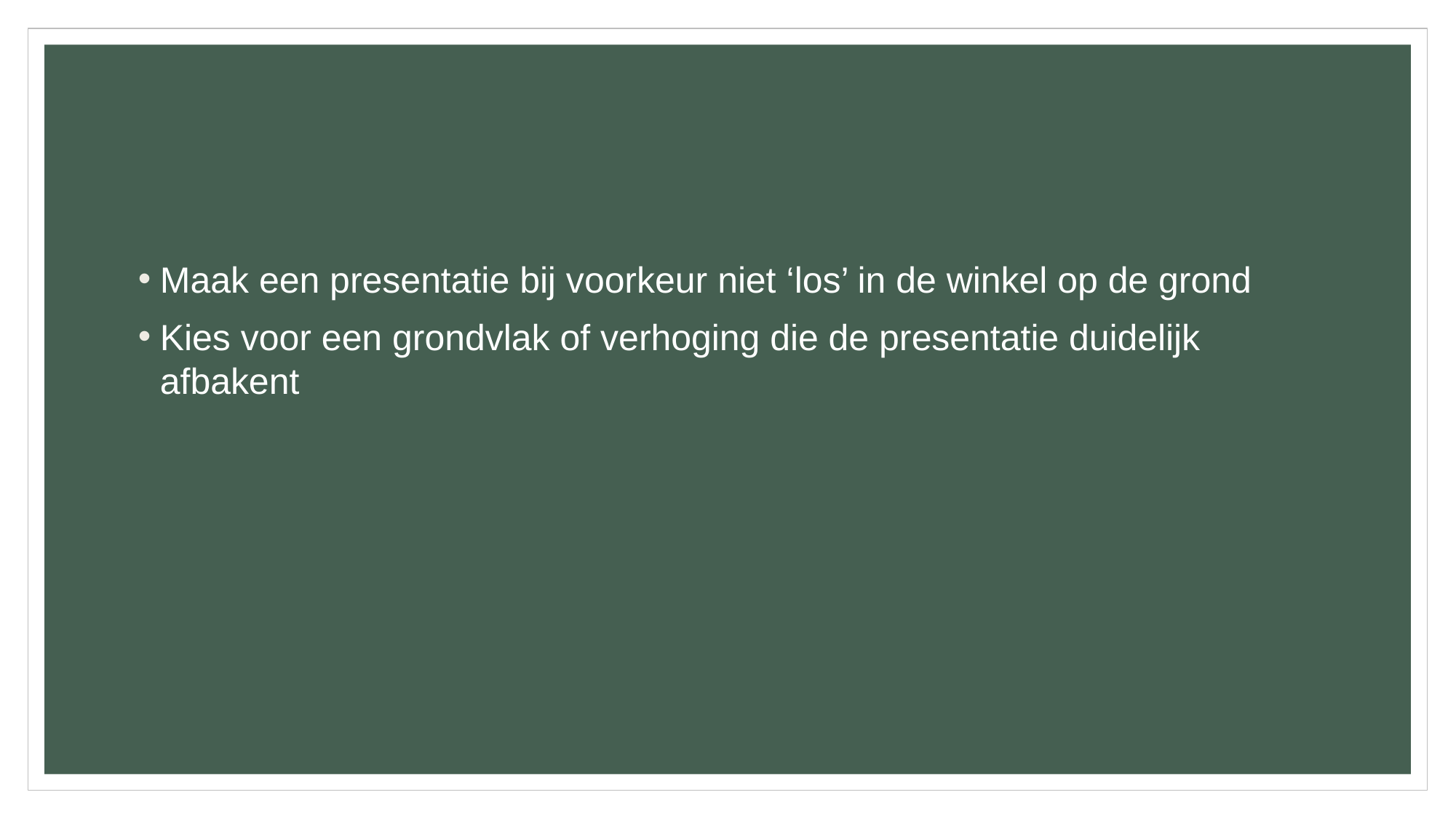

#
Maak een presentatie bij voorkeur niet ‘los’ in de winkel op de grond
Kies voor een grondvlak of verhoging die de presentatie duidelijk afbakent